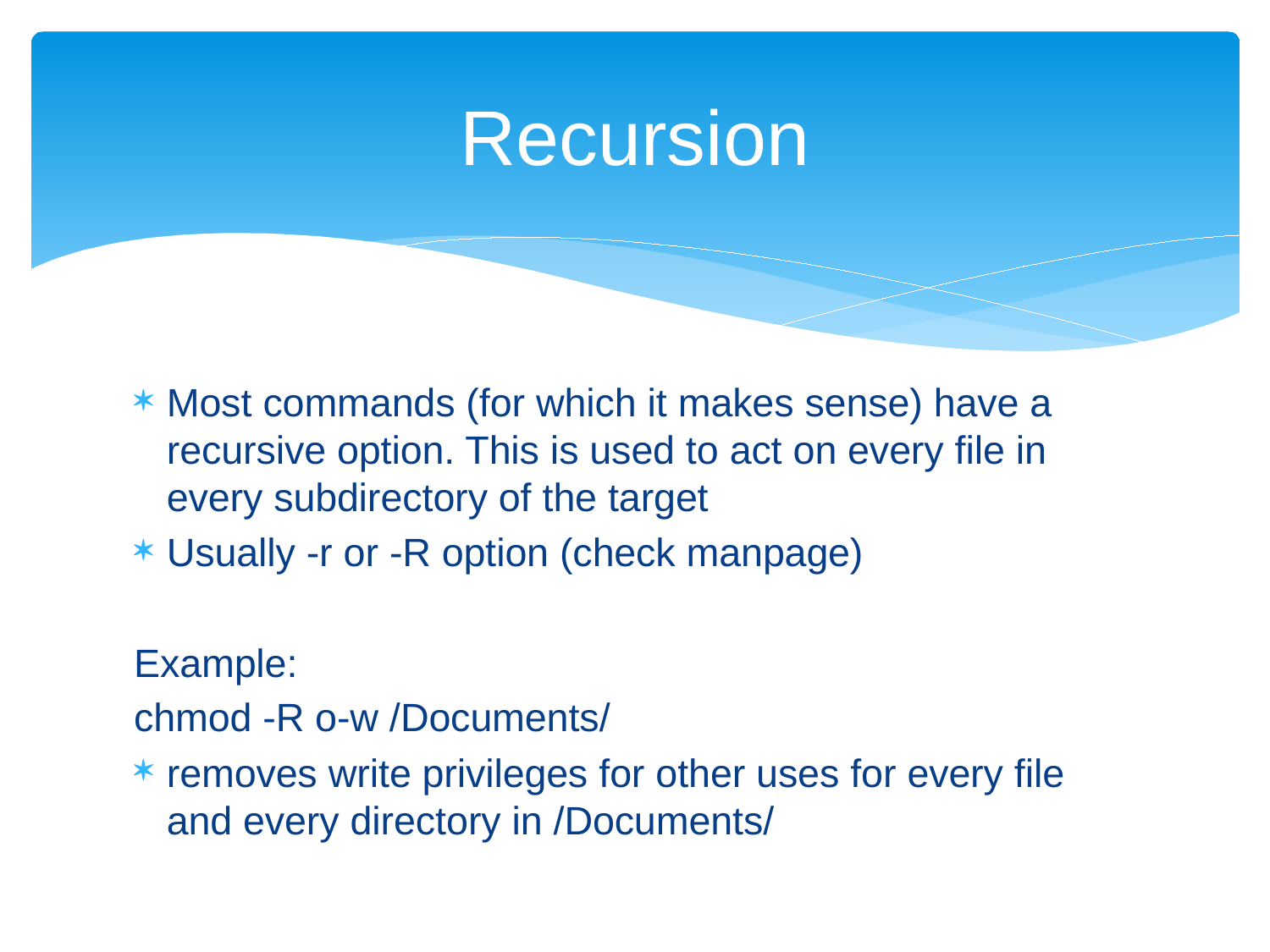

# Recursion
Most commands (for which it makes sense) have a recursive option. This is used to act on every file in every subdirectory of the target
Usually -r or -R option (check manpage)

Example:
chmod -R o-w /Documents/
removes write privileges for other uses for every file and every directory in /Documents/